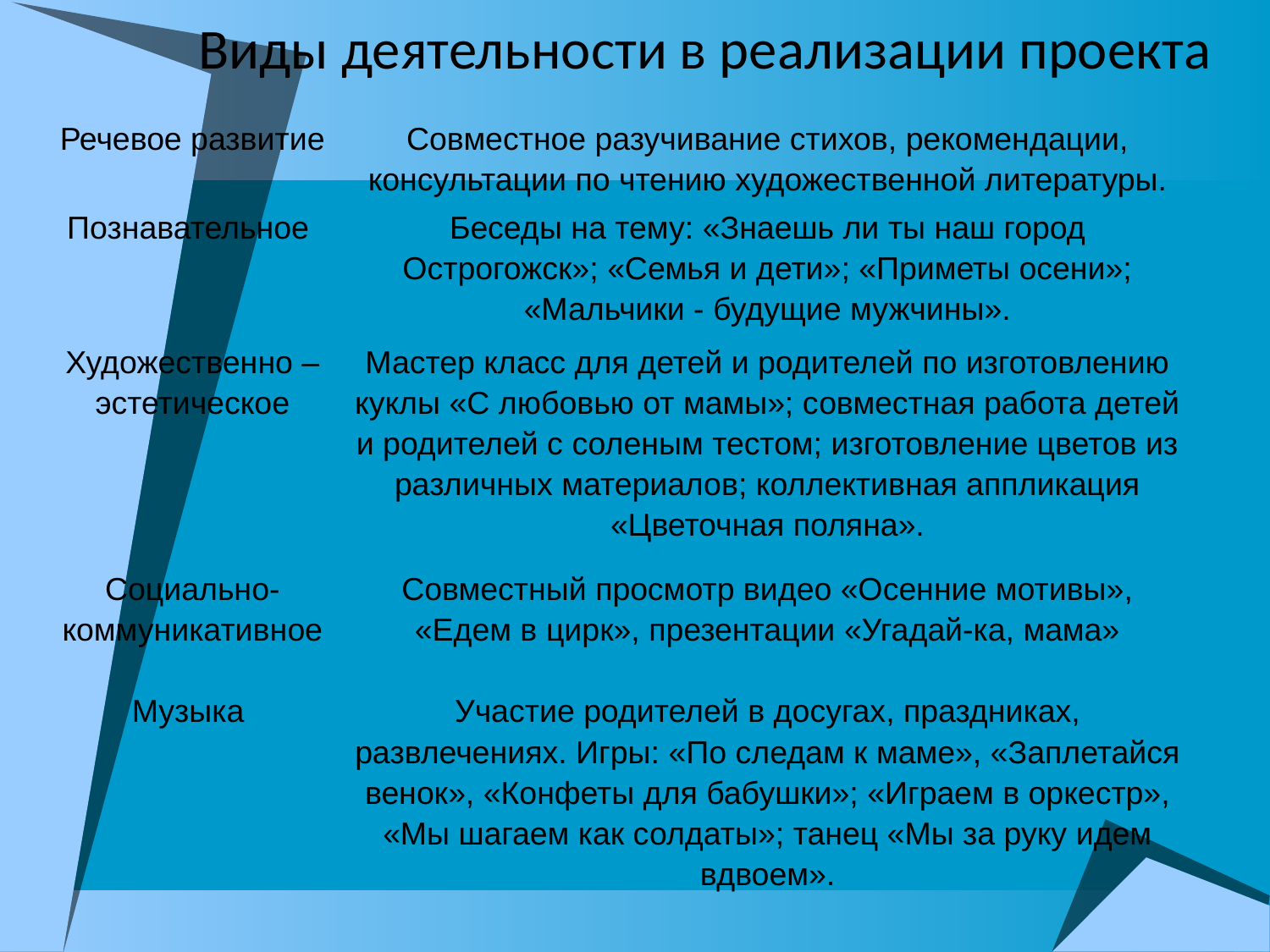

# Виды деятельности в реализации проекта
| Речевое развитие | Совместное разучивание стихов, рекомендации, консультации по чтению художественной литературы. |
| --- | --- |
| Познавательное | Беседы на тему: «Знаешь ли ты наш город Острогожск»; «Семья и дети»; «Приметы осени»; «Мальчики - будущие мужчины». |
| Художественно – эстетическое | Мастер класс для детей и родителей по изготовлению куклы «С любовью от мамы»; совместная работа детей и родителей с соленым тестом; изготовление цветов из различных материалов; коллективная аппликация «Цветочная поляна». |
| Социально- коммуникативное | Совместный просмотр видео «Осенние мотивы», «Едем в цирк», презентации «Угадай-ка, мама» |
| Музыка | Участие родителей в досугах, праздниках, развлечениях. Игры: «По следам к маме», «Заплетайся венок», «Конфеты для бабушки»; «Играем в оркестр», «Мы шагаем как солдаты»; танец «Мы за руку идем вдвоем». |